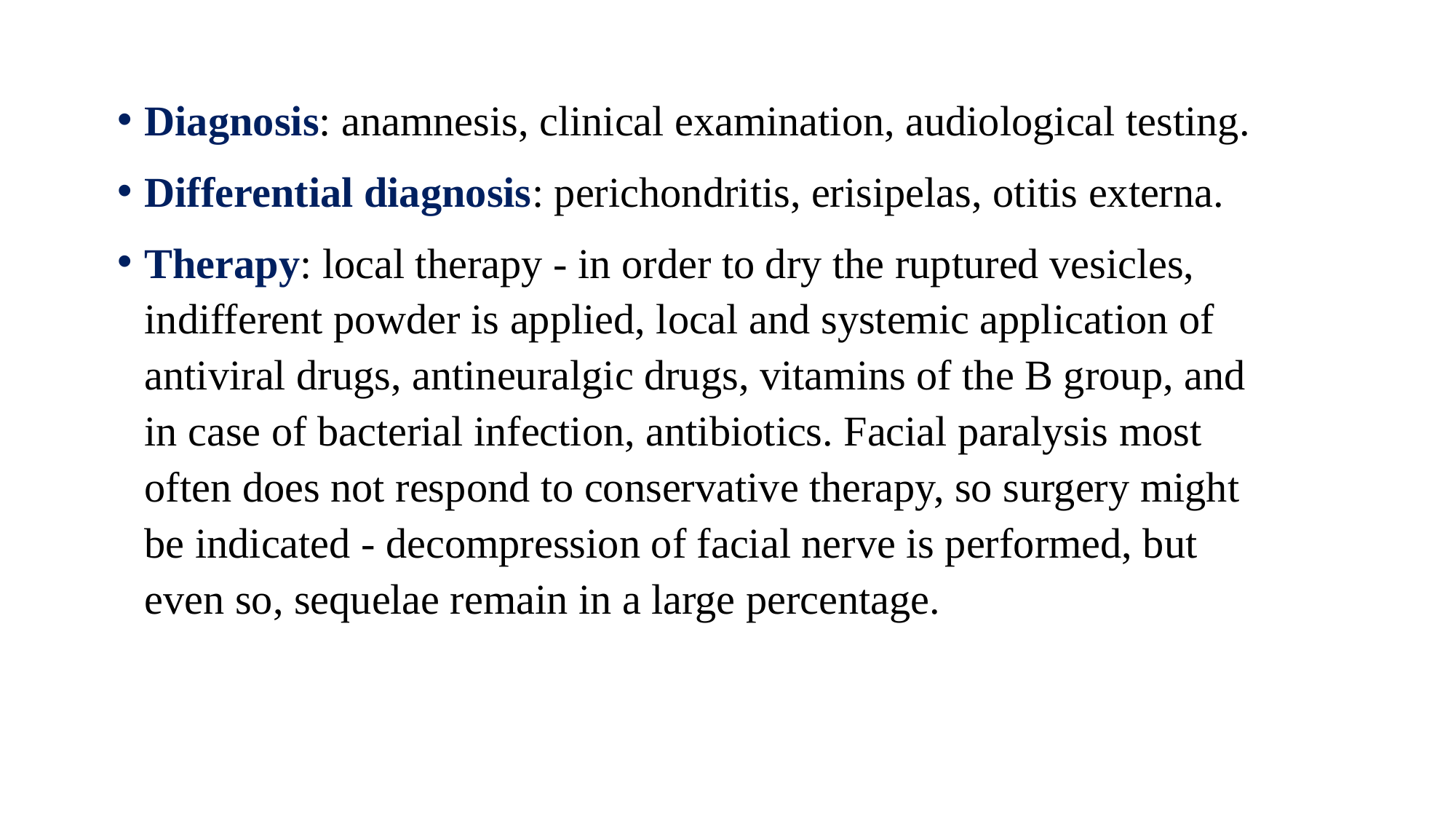

Diagnosis: anamnesis, clinical examination, audiological testing.
Differential diagnosis: perichondritis, erisipelas, otitis externa.
Therapy: local therapy - in order to dry the ruptured vesicles, indifferent powder is applied, local and systemic application of antiviral drugs, antineuralgic drugs, vitamins of the B group, and in case of bacterial infection, antibiotics. Facial paralysis most often does not respond to conservative therapy, so surgery might be indicated - decompression of facial nerve is performed, but even so, sequelae remain in a large percentage.